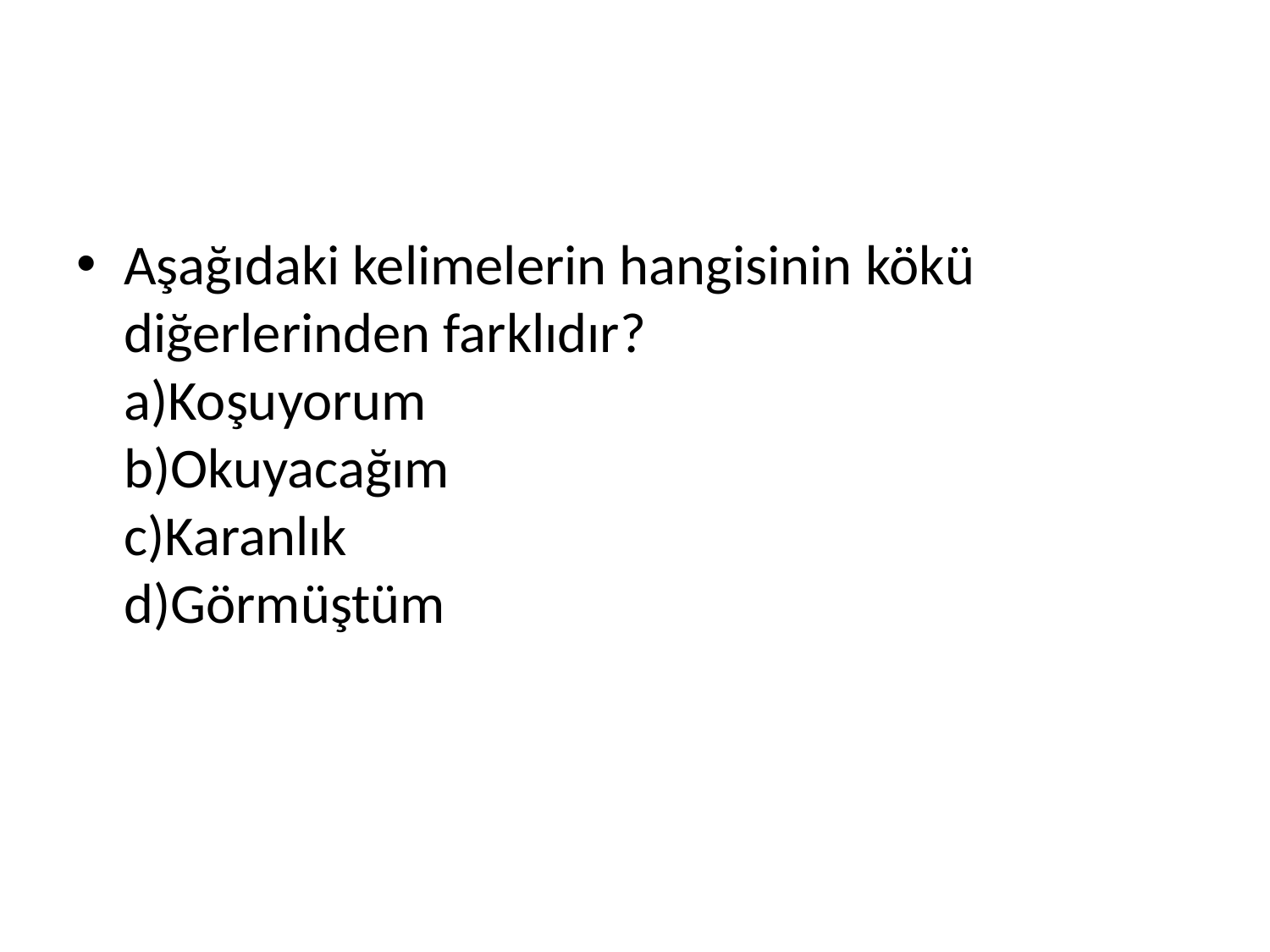

#
Aşağıdaki kelimelerin hangisinin kökü diğerlerinden farklıdır? 
a)Koşuyorum 
b)Okuyacağım 
c)Karanlık 
d)Görmüştüm